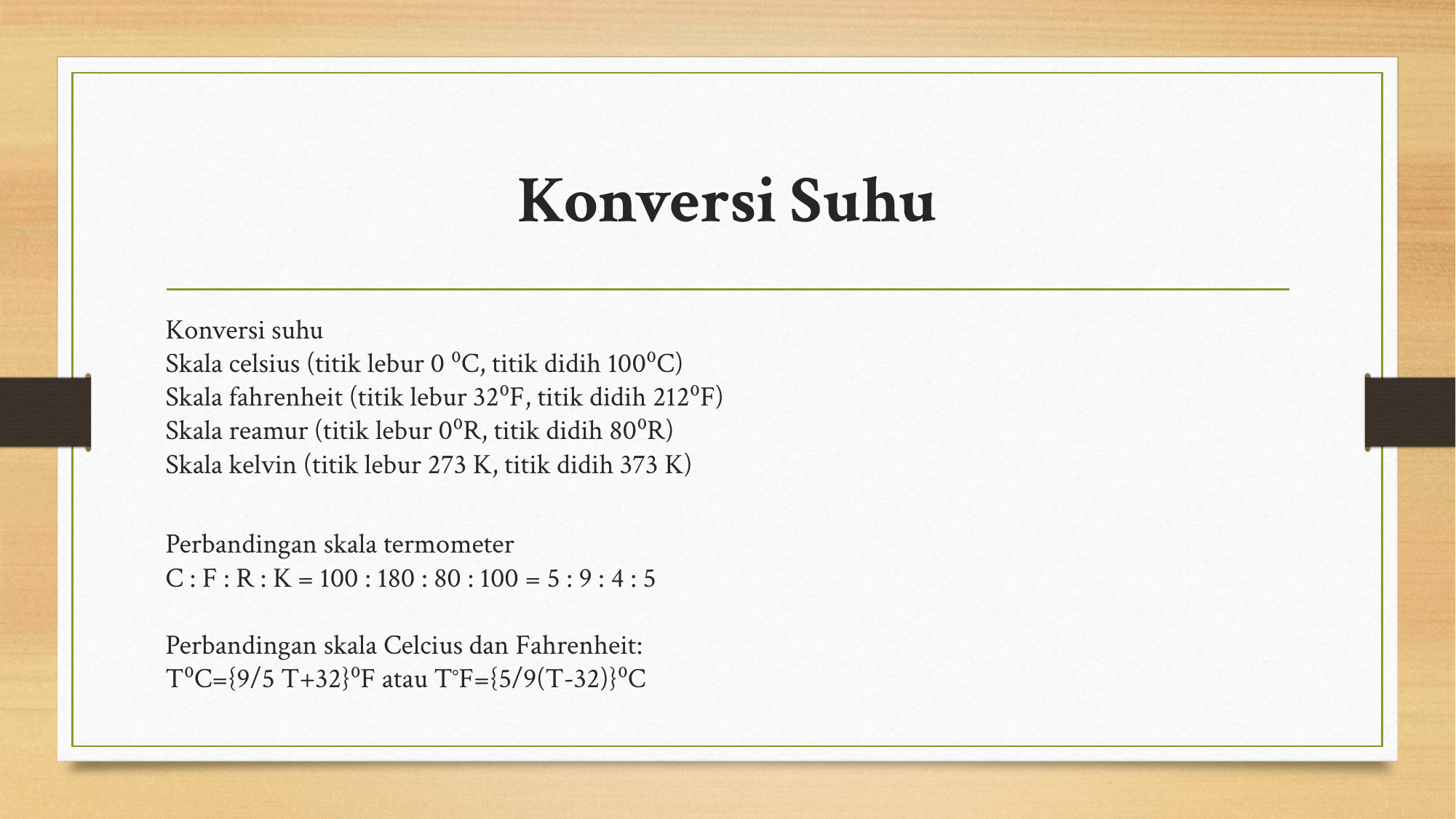

# Konversi Suhu
Konversi suhu
Skala celsius (titik lebur 0 ⁰C, titik didih 100⁰C)
Skala fahrenheit (titik lebur 32⁰F, titik didih 212⁰F)
Skala reamur (titik lebur 0⁰R, titik didih 80⁰R)
Skala kelvin (titik lebur 273 K, titik didih 373 K)
Perbandingan skala termometer
C : F : R : K = 100 : 180 : 80 : 100 = 5 : 9 : 4 : 5
Perbandingan skala Celcius dan Fahrenheit:
T⁰C={9/5 T+32}⁰F atau T°F={5/9(T-32)}⁰C